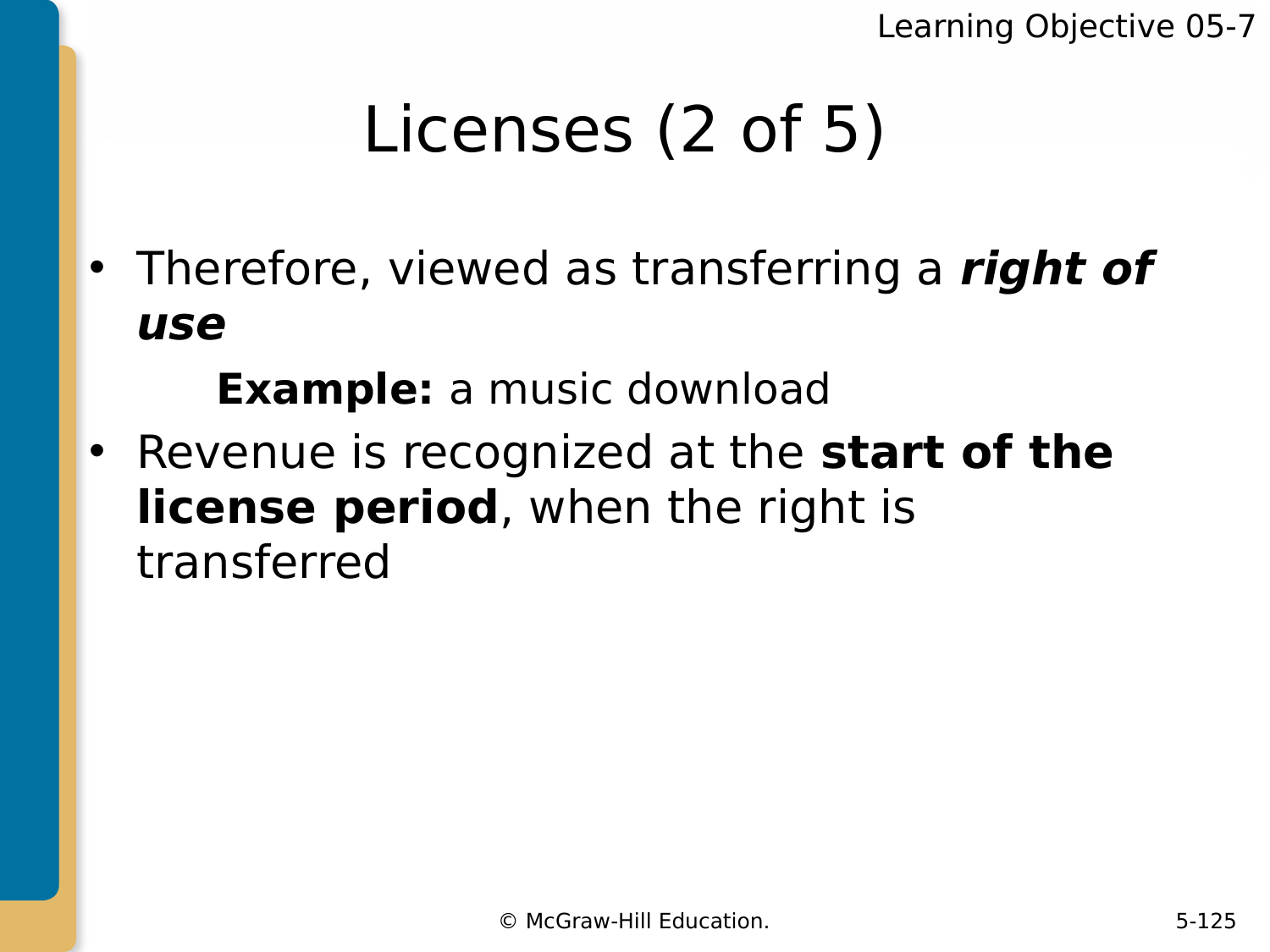

Learning Objective 05-7
# Licenses (2 of 5)
Therefore, viewed as transferring a right of use
	Example: a music download
Revenue is recognized at the start of the license period, when the right is transferred